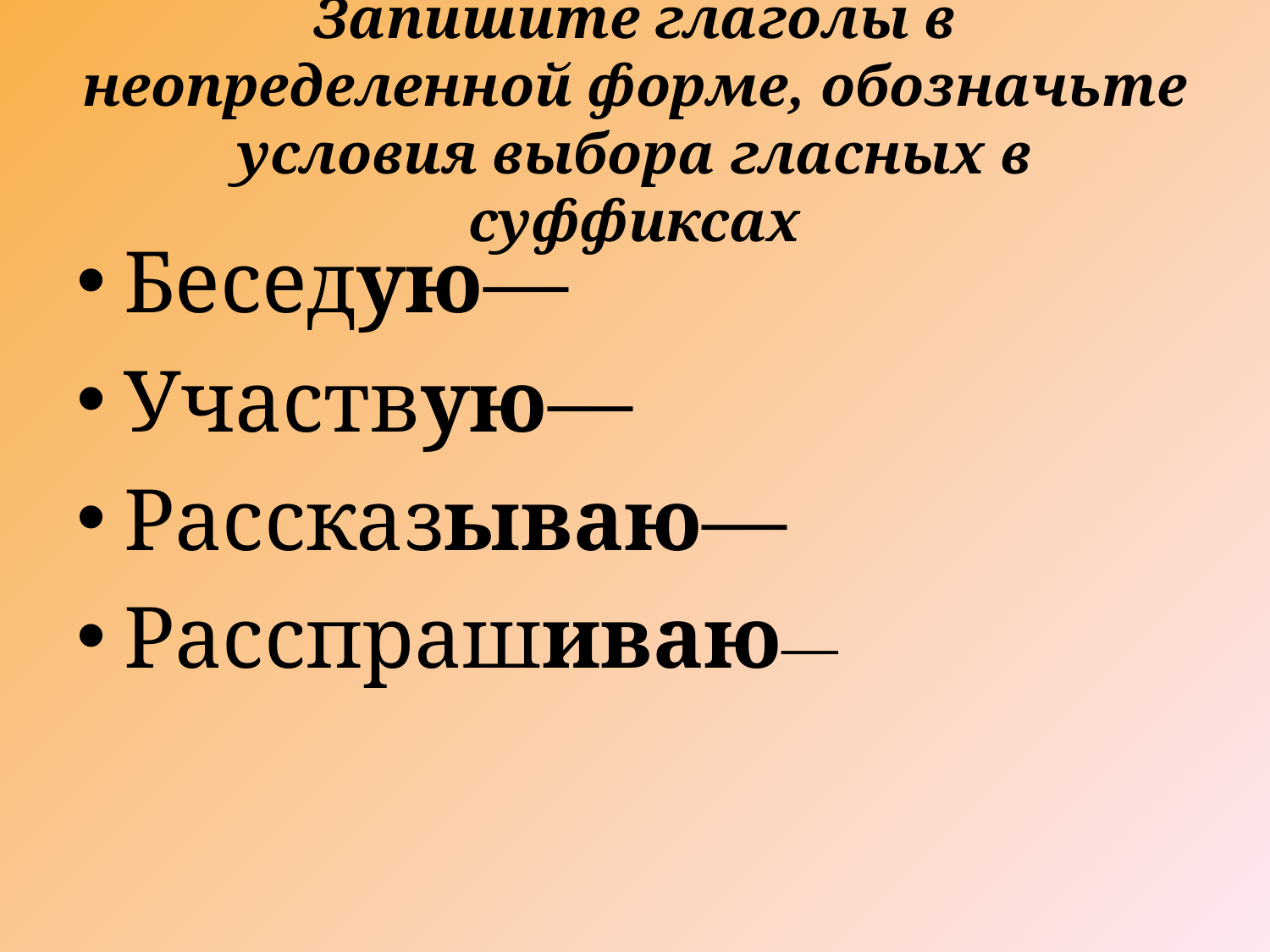

# Запишите глаголы в неопределенной форме, обозначьте условия выбора гласных в суффиксах
Беседую—
Участвую—
Рассказываю—
Расспрашиваю—